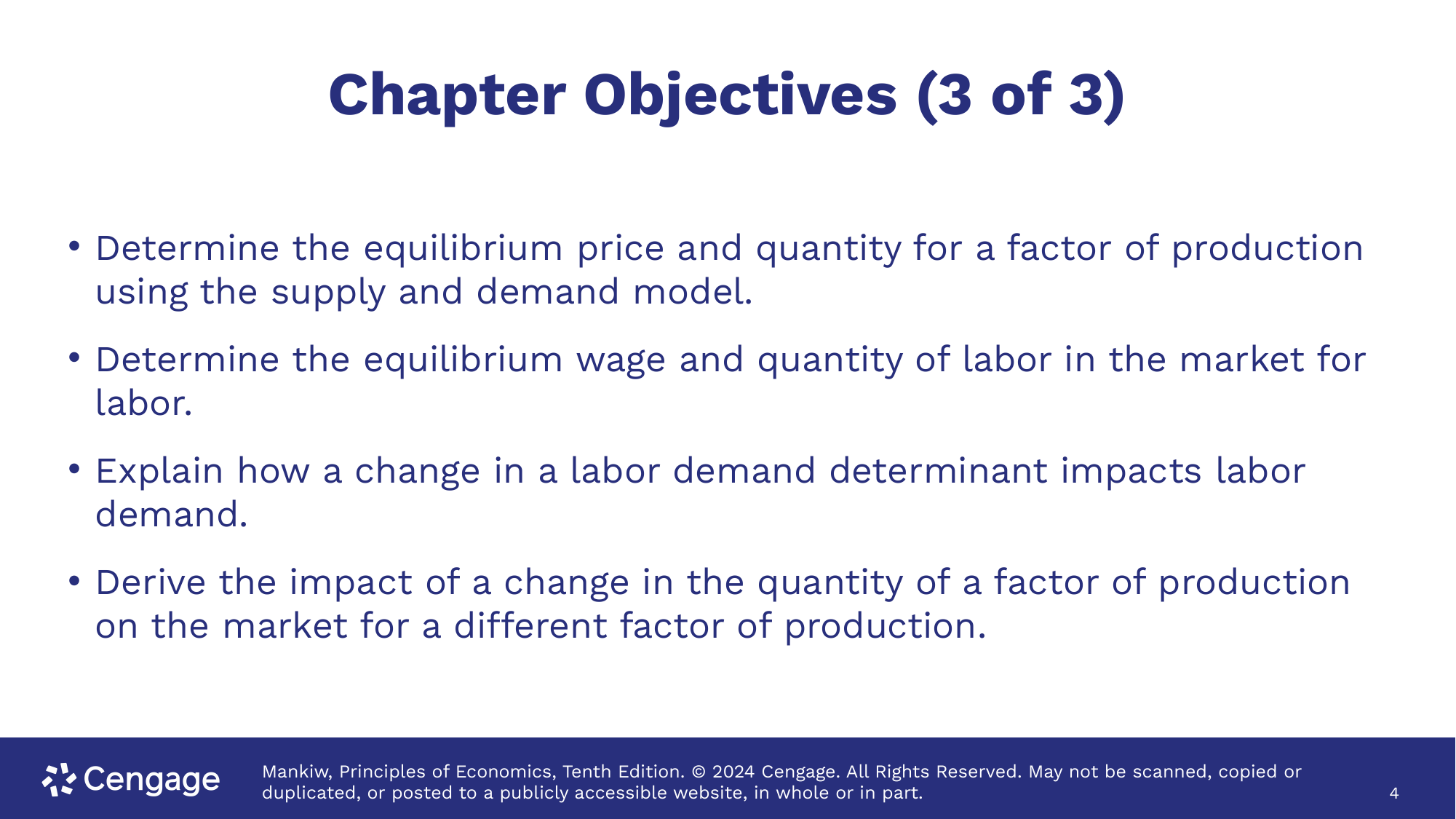

# Chapter Objectives (3 of 3)
Determine the equilibrium price and quantity for a factor of production using the supply and demand model.
Determine the equilibrium wage and quantity of labor in the market for labor.
Explain how a change in a labor demand determinant impacts labor demand.
Derive the impact of a change in the quantity of a factor of production on the market for a different factor of production.